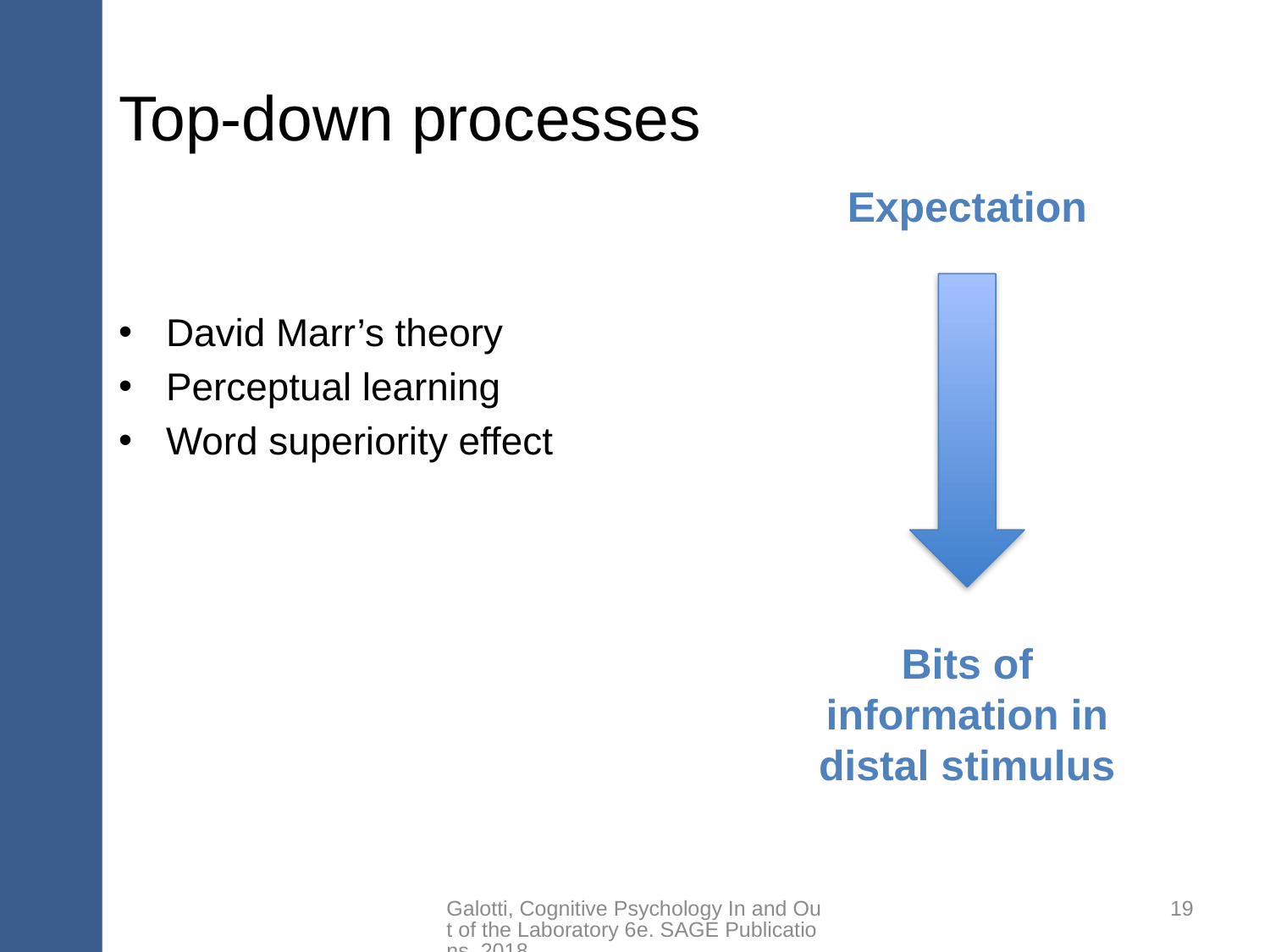

# Top-down processes
Expectation

Bits of information in distal stimulus

David Marr’s theory
Perceptual learning
Word superiority effect
Galotti, Cognitive Psychology In and Out of the Laboratory 6e. SAGE Publications, 2018.
19